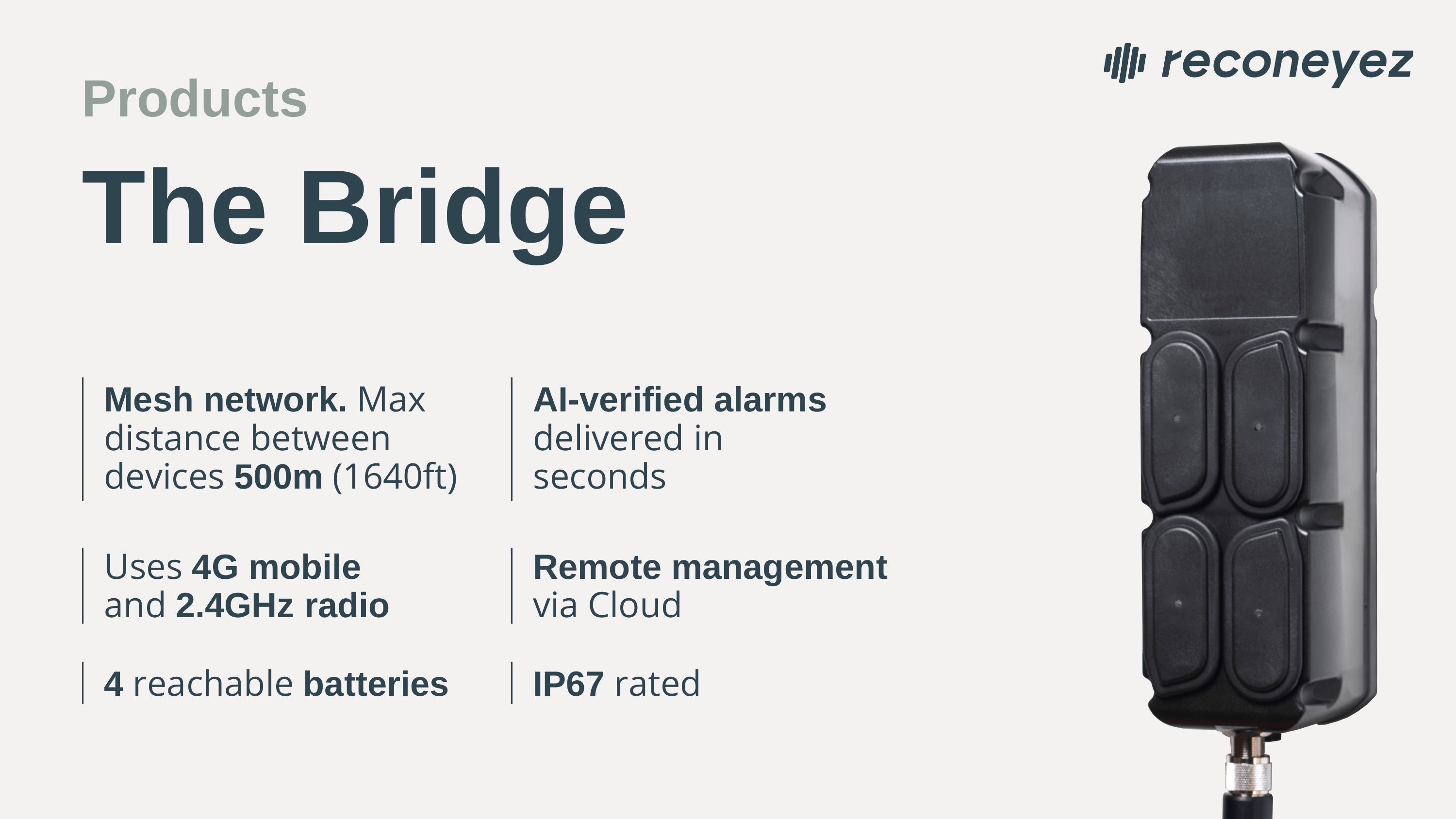

Products

The Bridge

Mesh network. Max distance between devices 500m (1640ft)
AI-verified alarms delivered in seconds
Uses 4G mobile and 2.4GHz radio
Remote management via Cloud

4 reachable batteries
IP67 rated